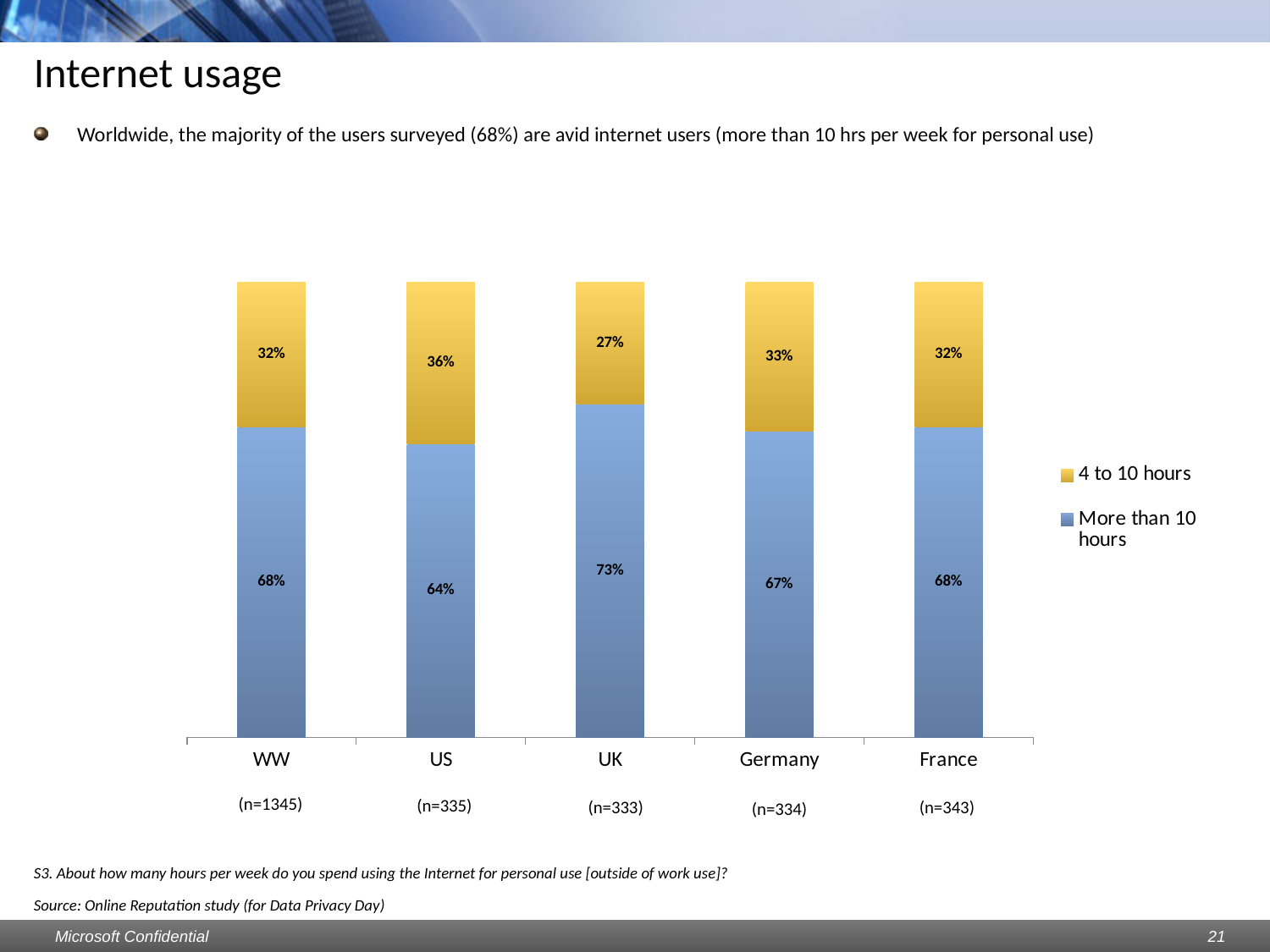

# Internet usage
Worldwide, the majority of the users surveyed (68%) are avid internet users (more than 10 hrs per week for personal use)

### Chart

| Category | More than 10 hours | 4 to 10 hours |
|---|---|---|
| WW | 0.6832713754646866 | 0.3167286245353161 |
| US | 0.6447761194029856 | 0.355223880597015 |
| UK | 0.7327327327327328 | 0.2672672672672691 |
| Germany | 0.6736526946107851 | 0.3263473053892248 |
| France | 0.6822157434402335 | 0.3177842565597682 |
(n=1345)
(n=335)
(n=333)
(n=343)
(n=334)
S3. About how many hours per week do you spend using the Internet for personal use [outside of work use]?

Source: Online Reputation study (for Data Privacy Day)